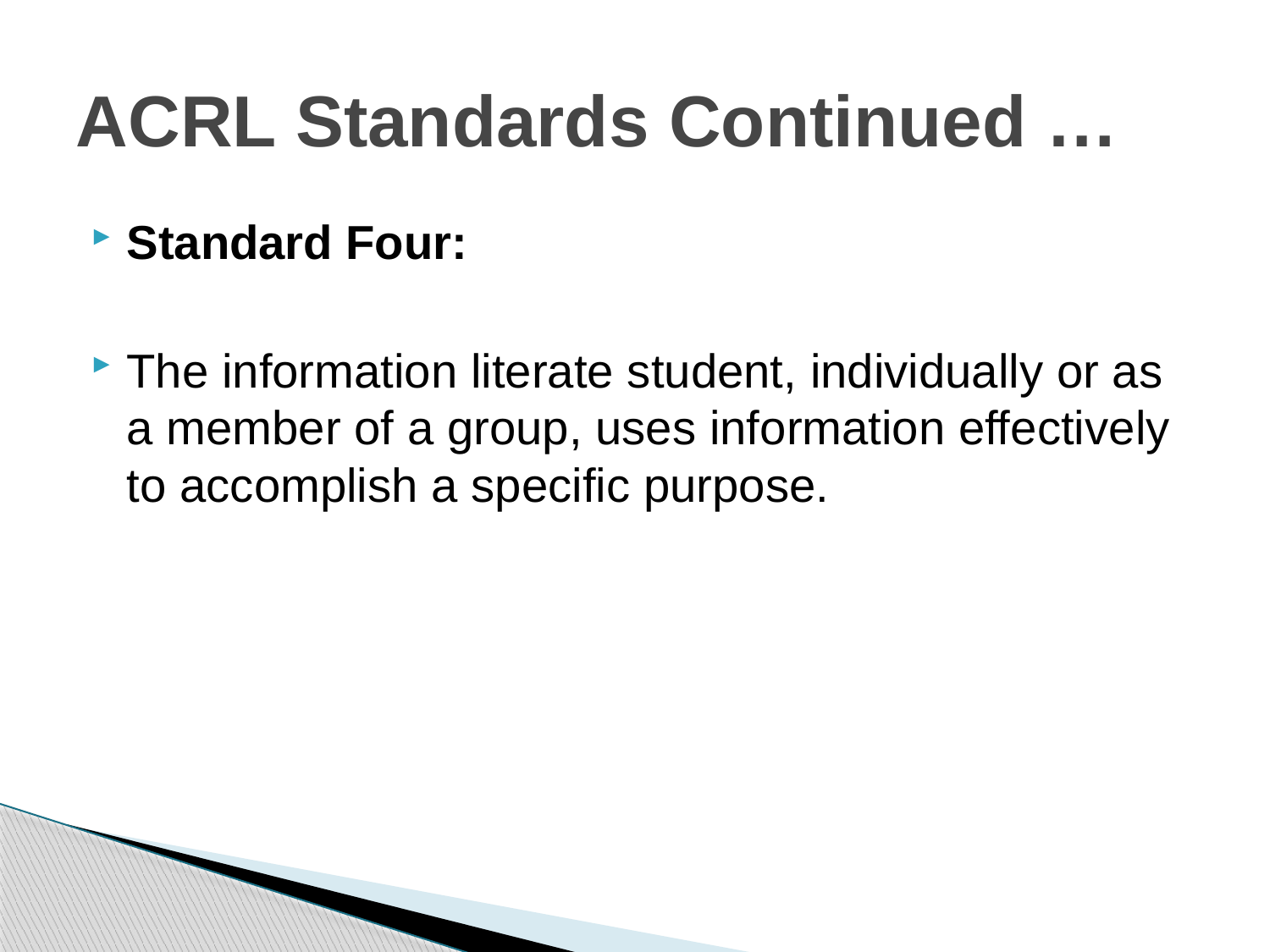

# ACRL Standards Continued …
Standard Four:

The information literate student, individually or as a member of a group, uses information effectively to accomplish a specific purpose.